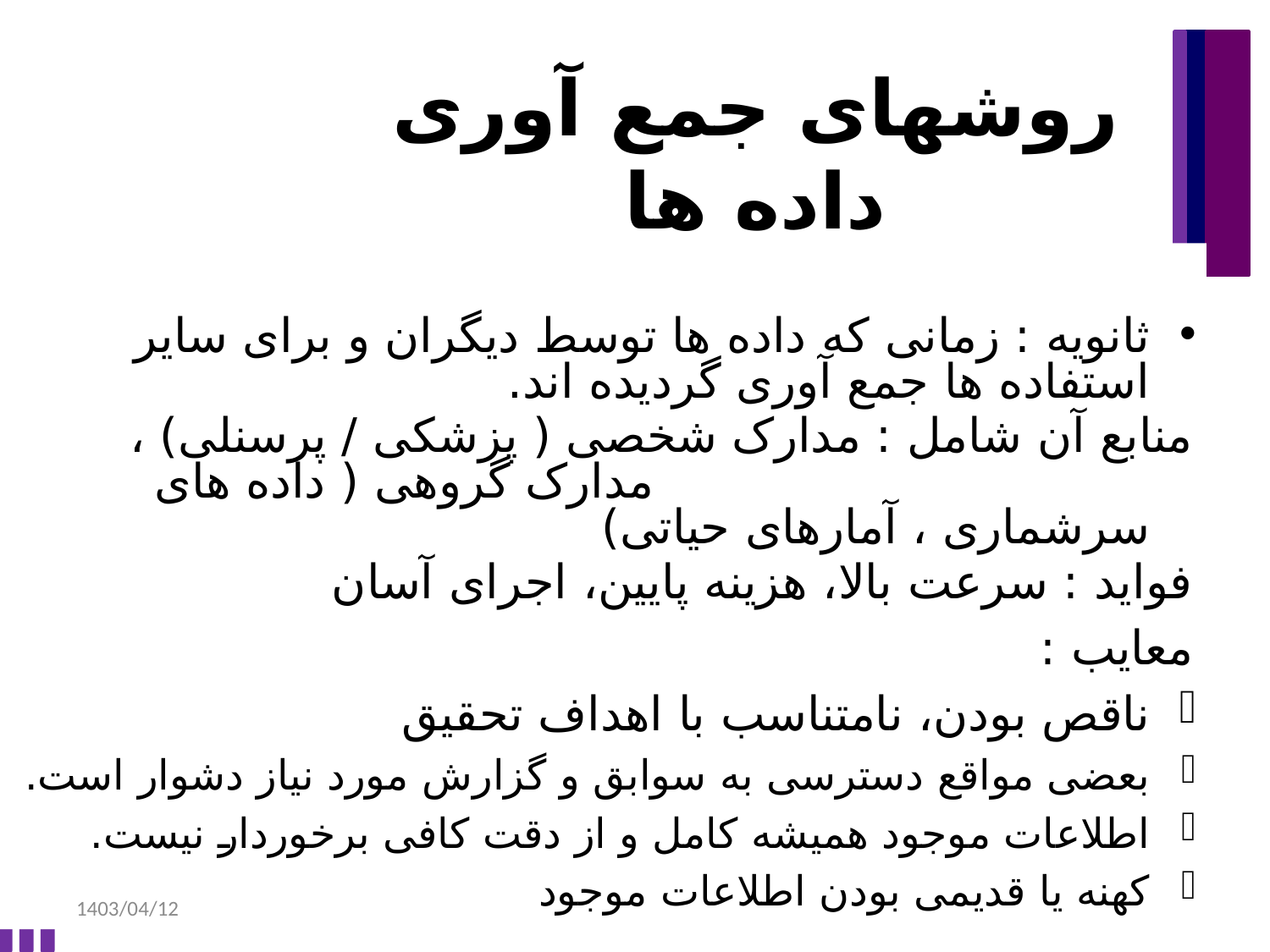

# روشهای جمع آوری داده ها

ثانویه : زمانی که داده ها توسط دیگران و برای سایر استفاده ها جمع آوری گردیده اند.
منابع آن شامل : مدارک شخصی ( پزشکی / پرسنلی) ،                                         مدارک گروهی ( داده های سرشماری ، آمارهای حیاتی)
فواید : سرعت بالا، هزینه پایین، اجرای آسان
معایب :
ناقص بودن، نامتناسب با اهداف تحقیق
بعضی مواقع دسترسی به سوابق و گزارش مورد نیاز دشوار است.
اطلاعات موجود همیشه کامل و از دقت کافی برخوردار نیست.
کهنه یا قدیمی بودن اطلاعات موجود

1403/04/12
Ahmad Naghibzadeh-Tahami